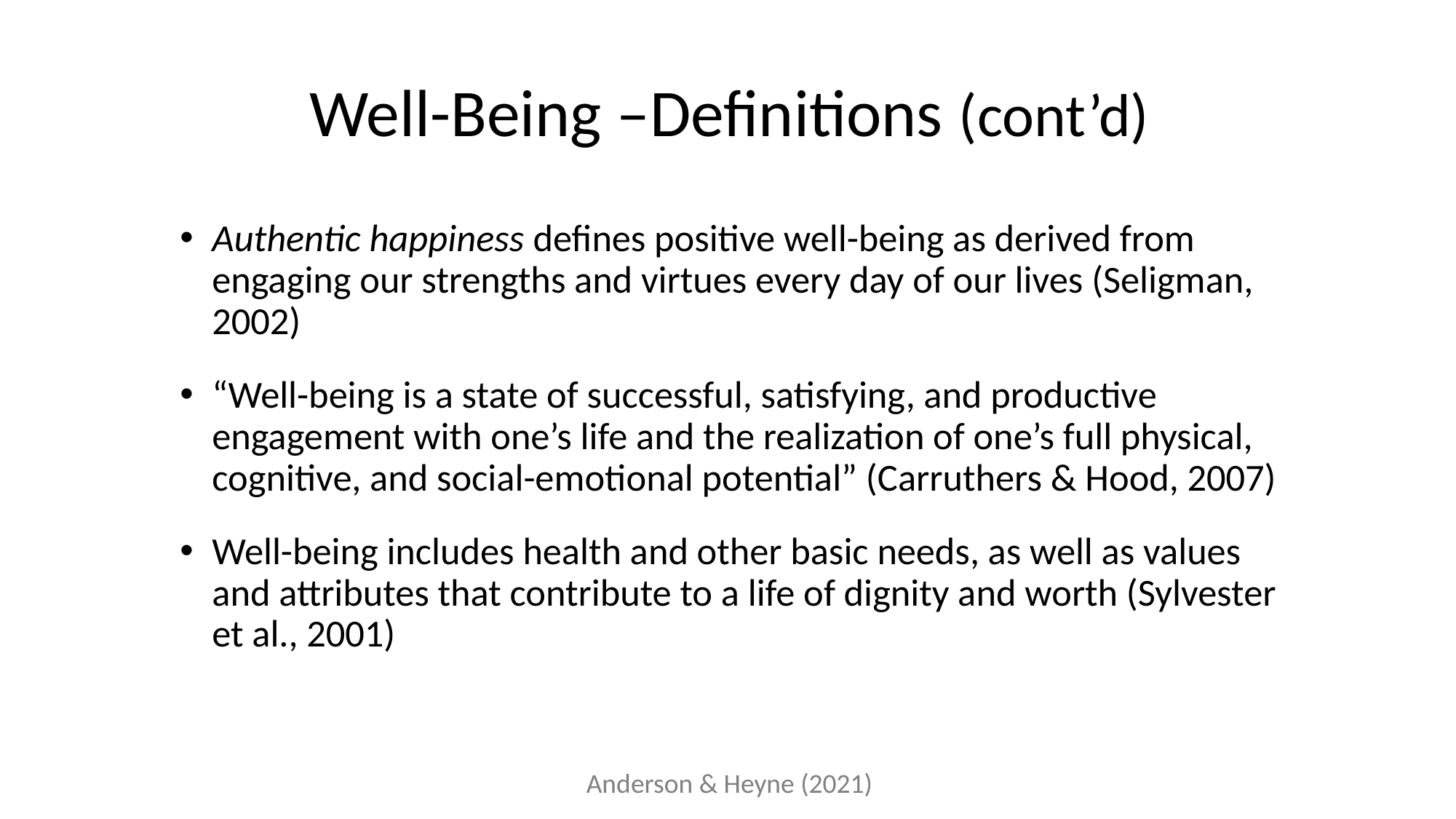

# Well-Being –Definitions (cont’d)
Authentic happiness defines positive well-being as derived from engaging our strengths and virtues every day of our lives (Seligman, 2002)
“Well-being is a state of successful, satisfying, and productive engagement with one’s life and the realization of one’s full physical, cognitive, and social-emotional potential” (Carruthers & Hood, 2007)
Well-being includes health and other basic needs, as well as values and attributes that contribute to a life of dignity and worth (Sylvester et al., 2001)

Anderson & Heyne (2021)